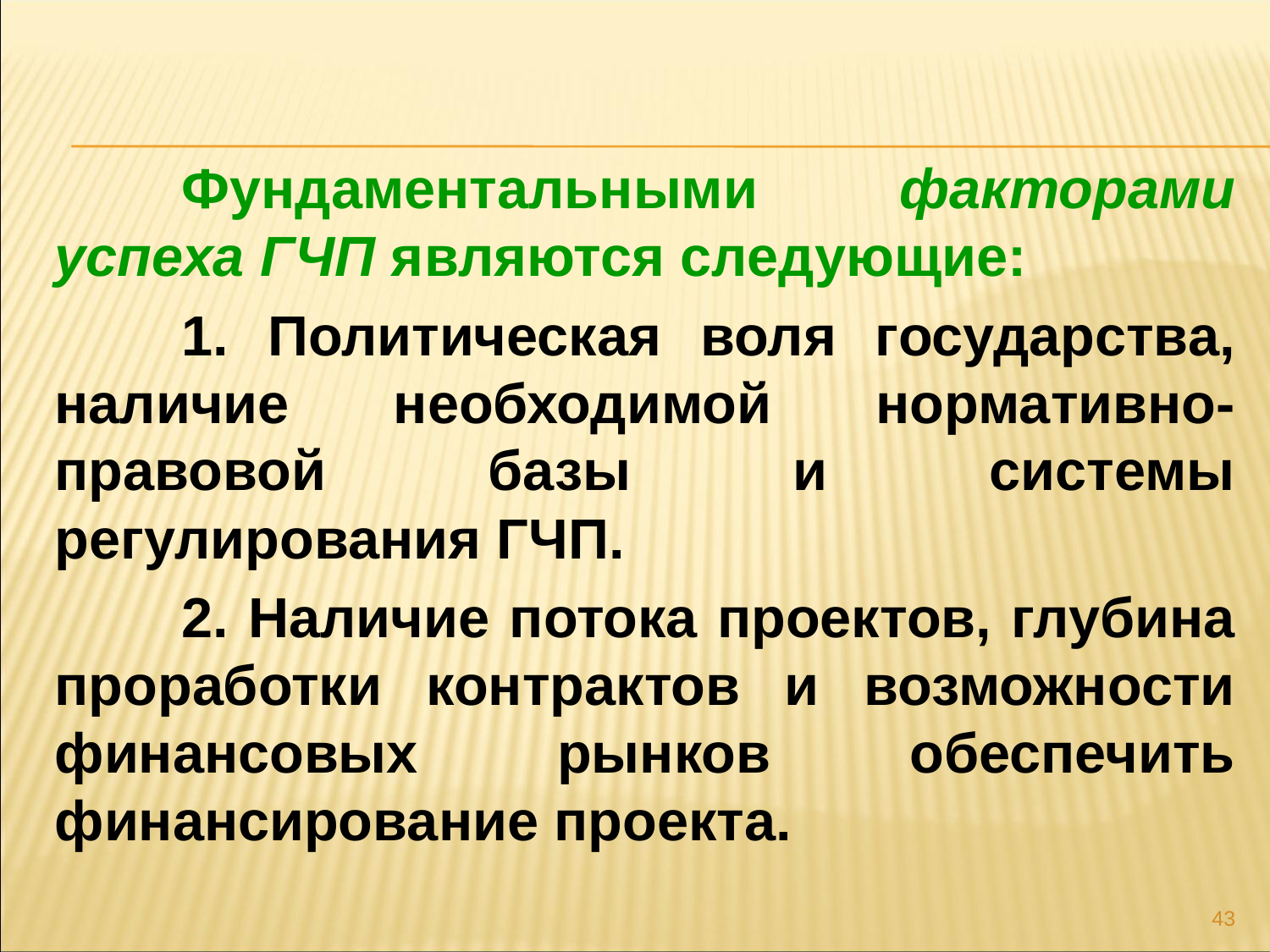

Фундаментальными факторами успеха ГЧП являются следующие:
	1. Политическая воля государства, наличие необходимой нормативно-правовой базы и системы регулирования ГЧП.
	2. Наличие потока проектов, глубина проработки контрактов и возможности финансовых рынков обеспечить финансирование проекта.

43